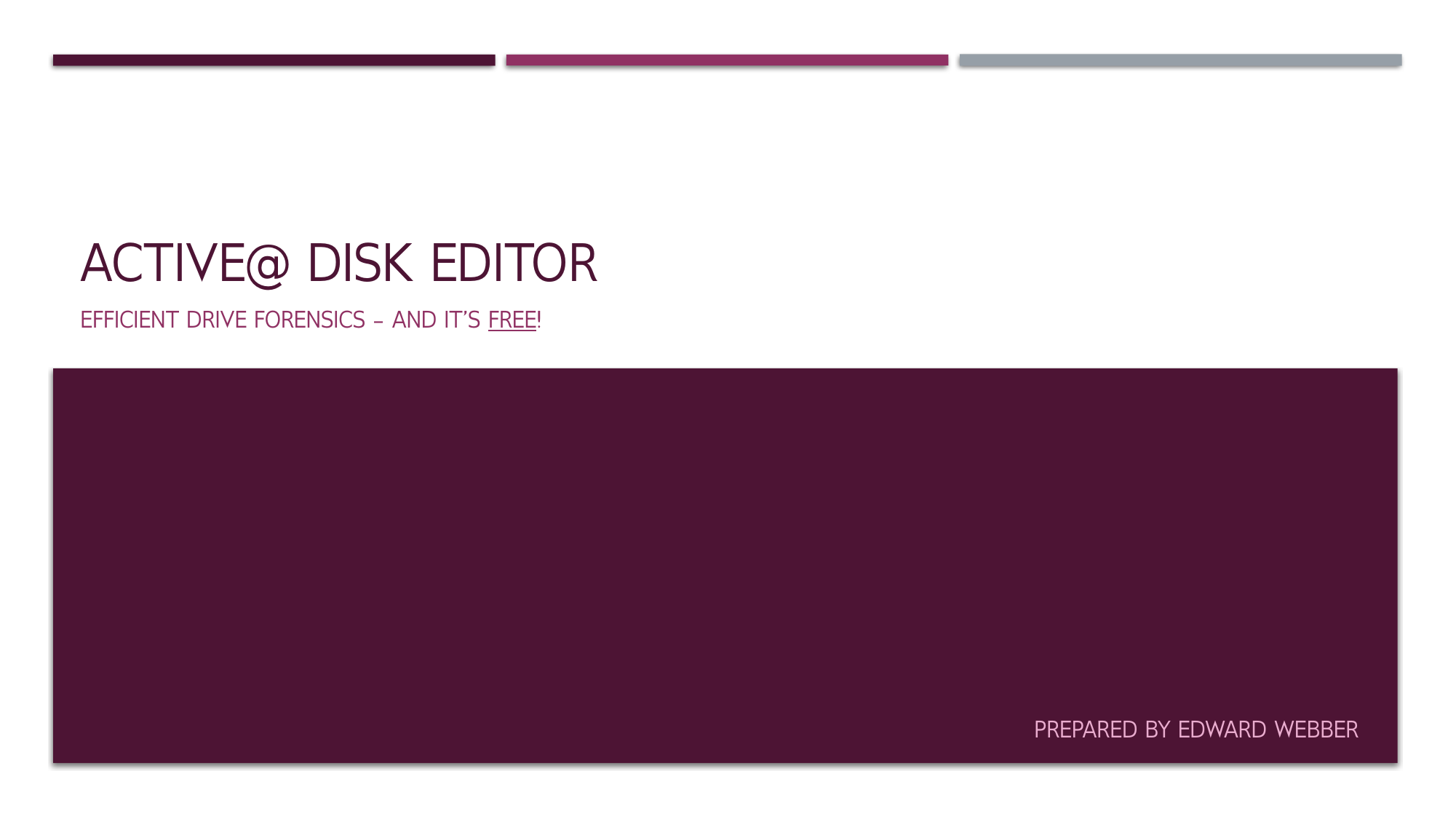

# Active@ Disk Editor
Efficient Drive forensics – and it’s free!
Prepared by Edward Webber